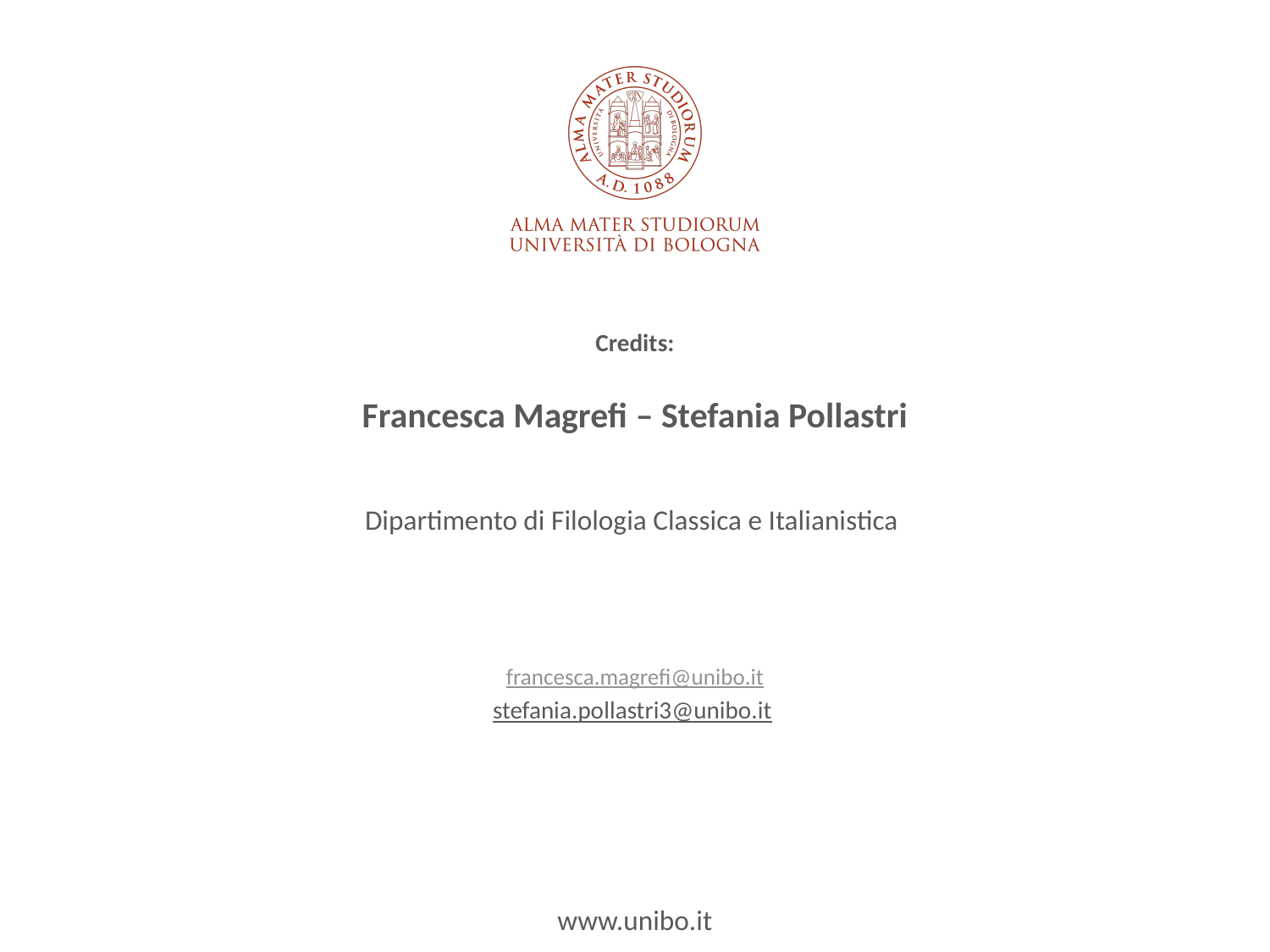

# Credits:
Francesca Magrefi – Stefania Pollastri
Dipartimento di Filologia Classica e Italianistica
francesca.magrefi@unibo.it
stefania.pollastri3@unibo.it